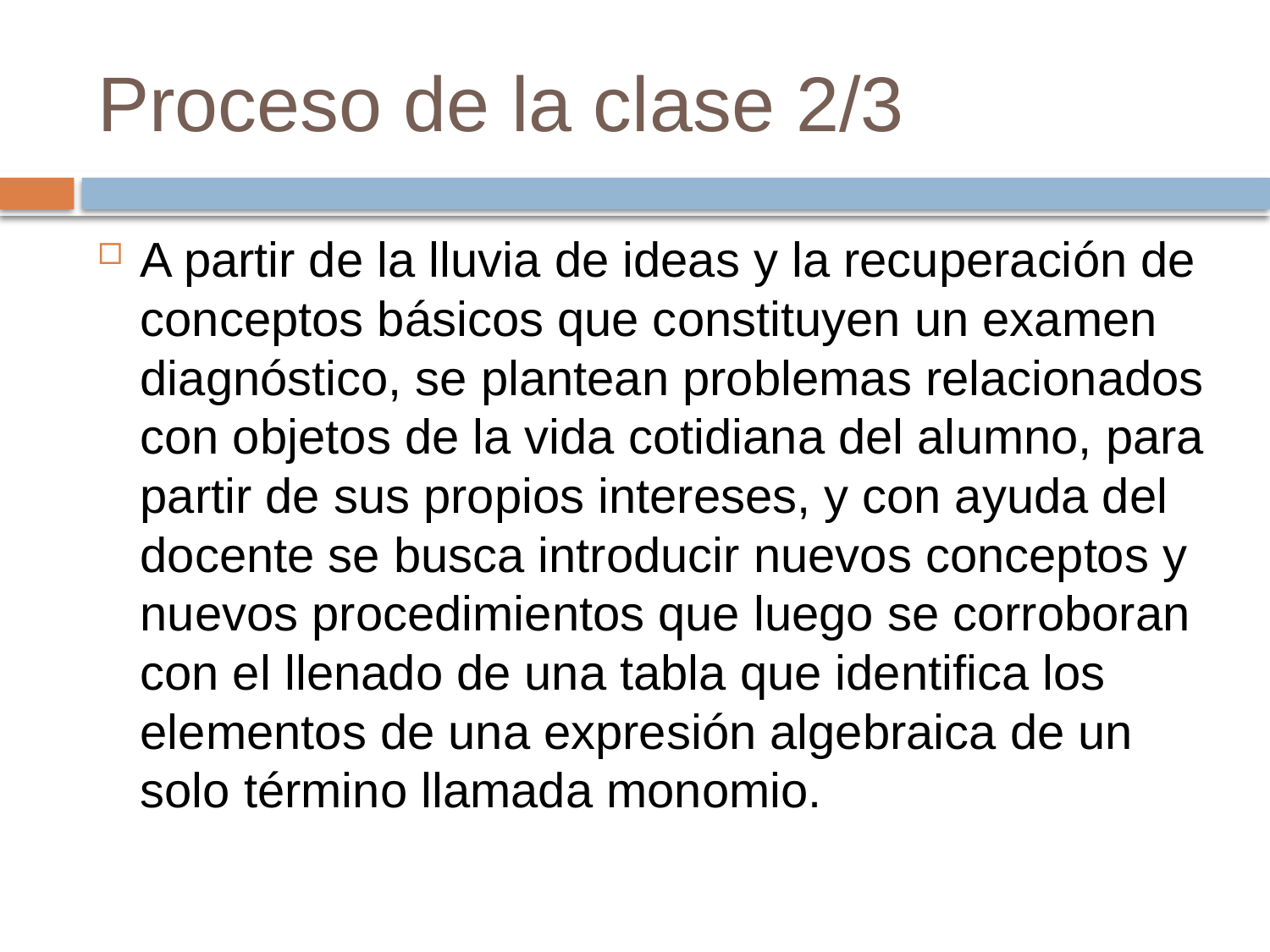

# Proceso de la clase 2/3
A partir de la lluvia de ideas y la recuperación de conceptos básicos que constituyen un examen diagnóstico, se plantean problemas relacionados con objetos de la vida cotidiana del alumno, para partir de sus propios intereses, y con ayuda del docente se busca introducir nuevos conceptos y nuevos procedimientos que luego se corroboran con el llenado de una tabla que identifica los elementos de una expresión algebraica de un solo término llamada monomio.